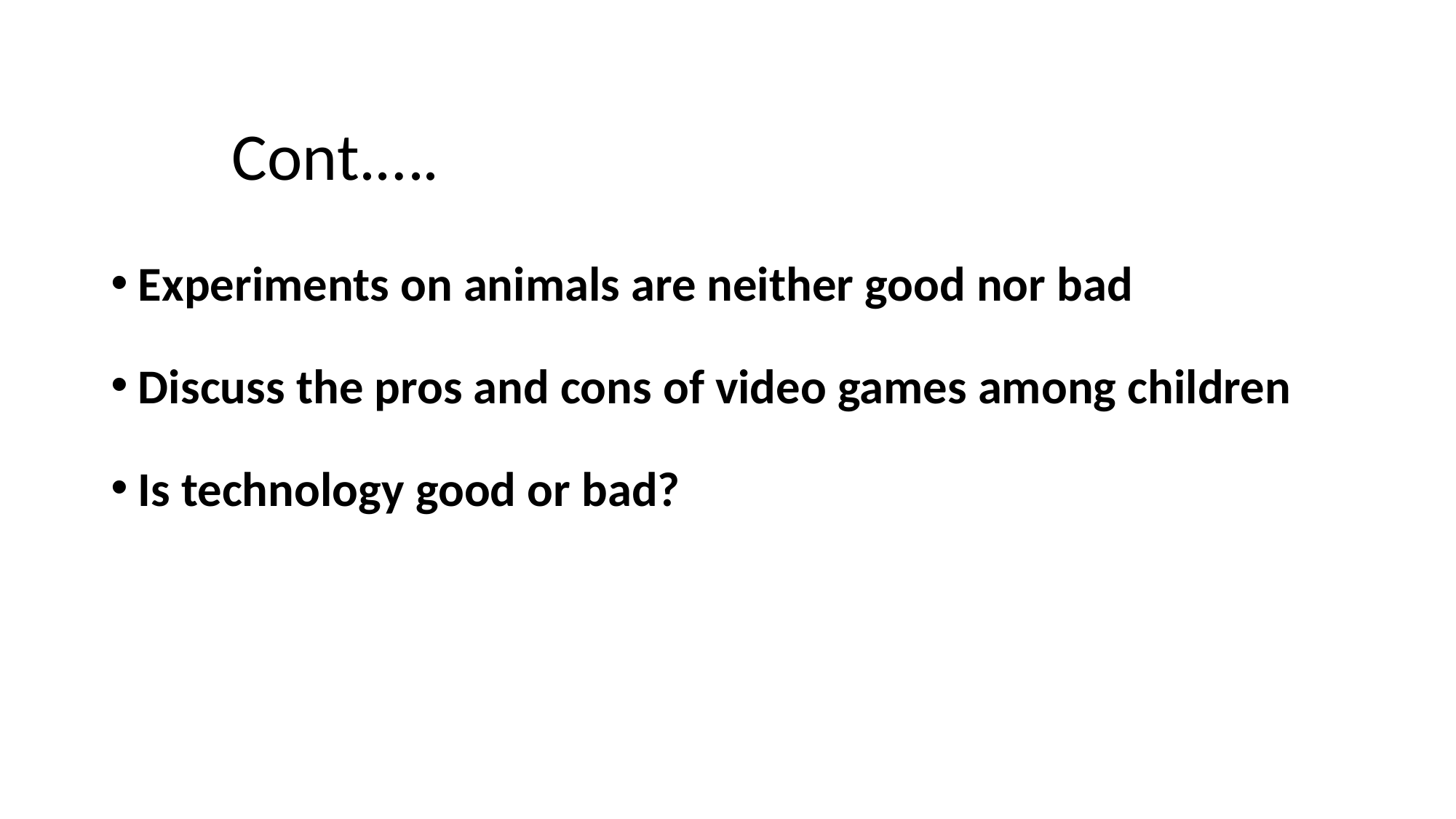

# Cont.….
Experiments on animals are neither good nor bad
Discuss the pros and cons of video games among children
Is technology good or bad?